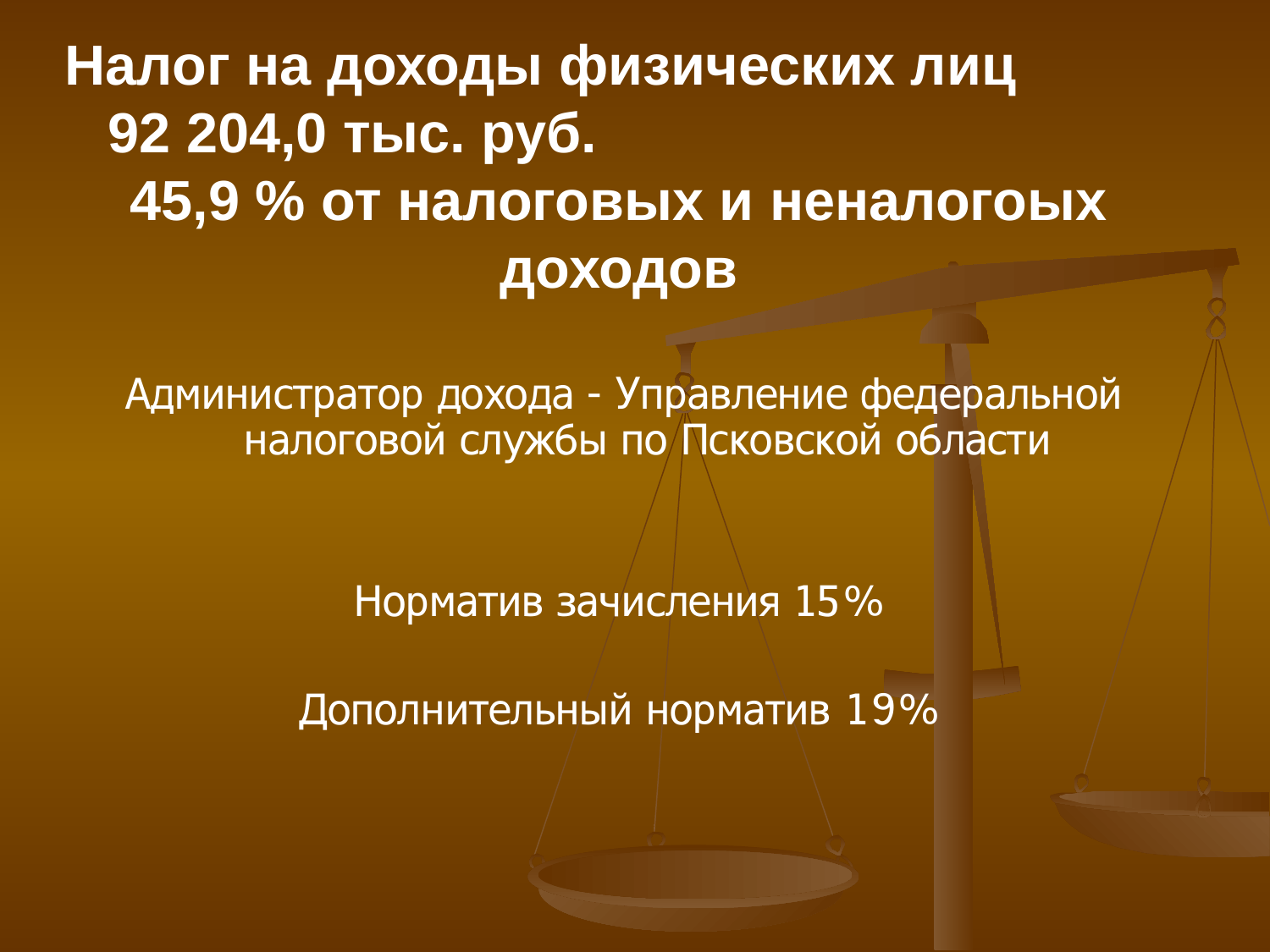

# Налог на доходы физических лиц           92 204,0 тыс. руб. 45,9 % от налоговых и неналогоых доходов

Администратор дохода - Управление федеральной налоговой службы по Псковской области

Норматив зачисления 15%

Дополнительный норматив 19%